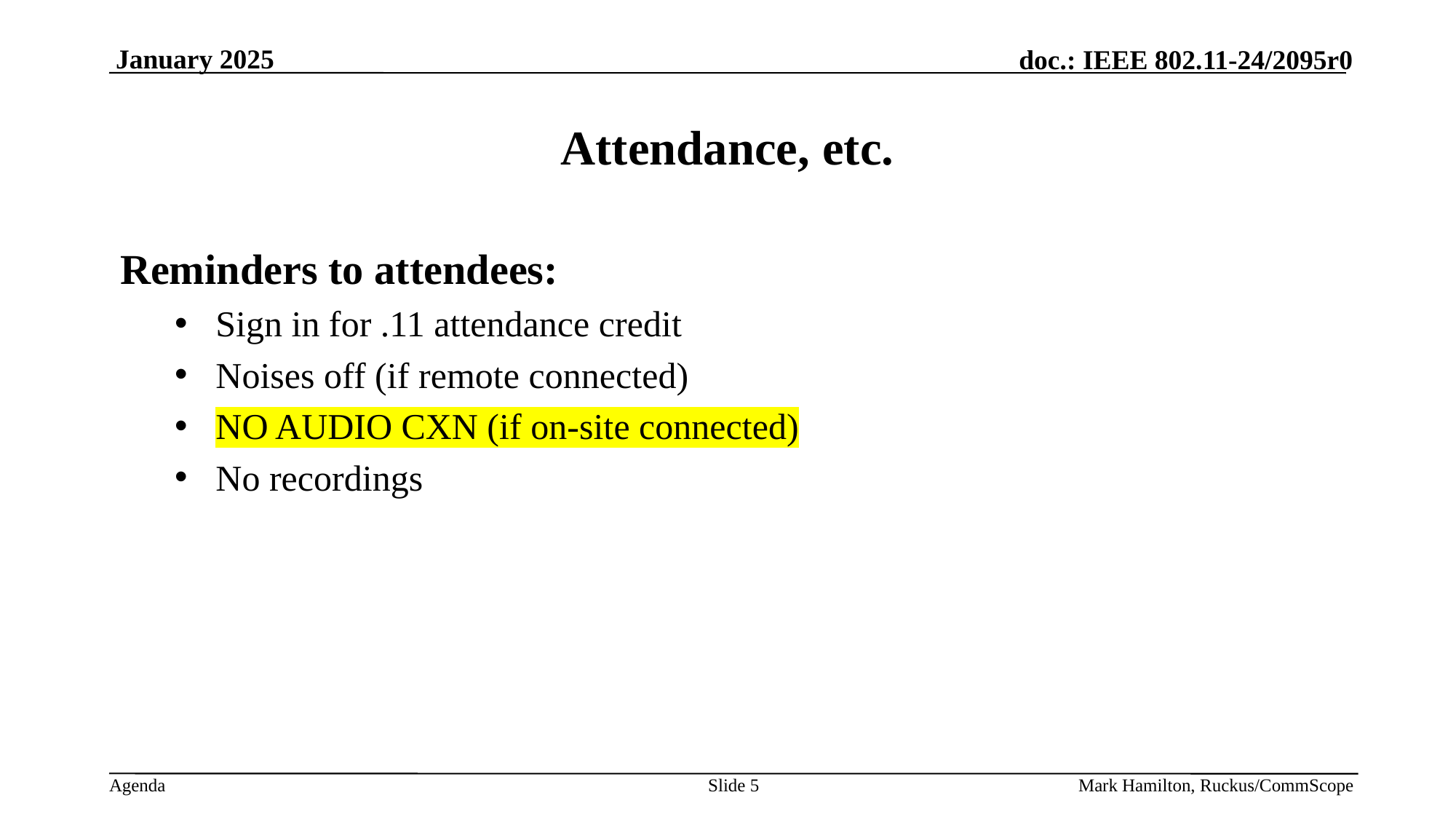

# Attendance, etc.
Reminders to attendees:
Sign in for .11 attendance credit
Noises off (if remote connected)
NO AUDIO CXN (if on-site connected)
No recordings

Slide 5